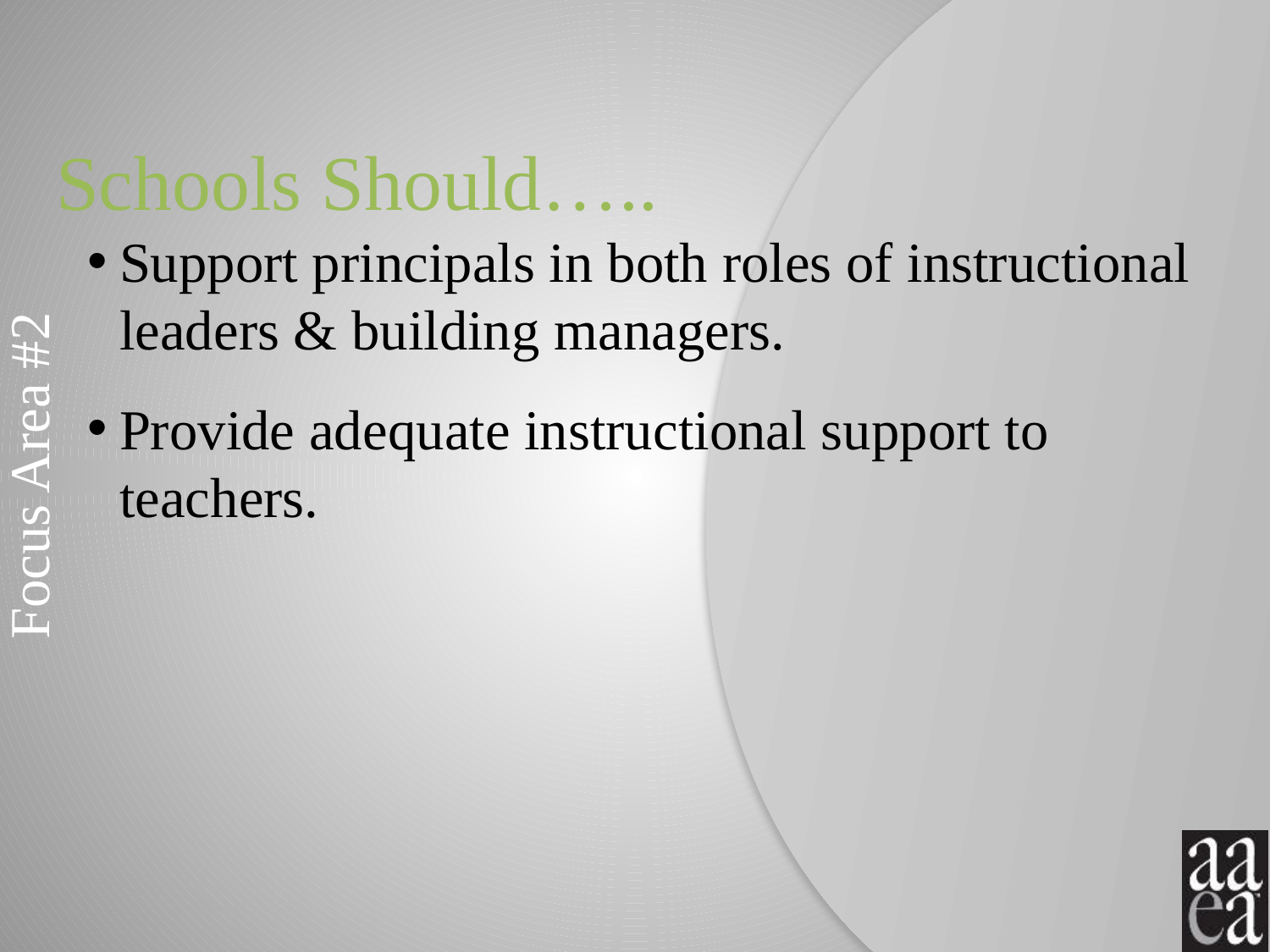

# Schools Should…..
Support principals in both roles of instructional leaders & building managers.
Provide adequate instructional support to teachers.
Focus Area #2